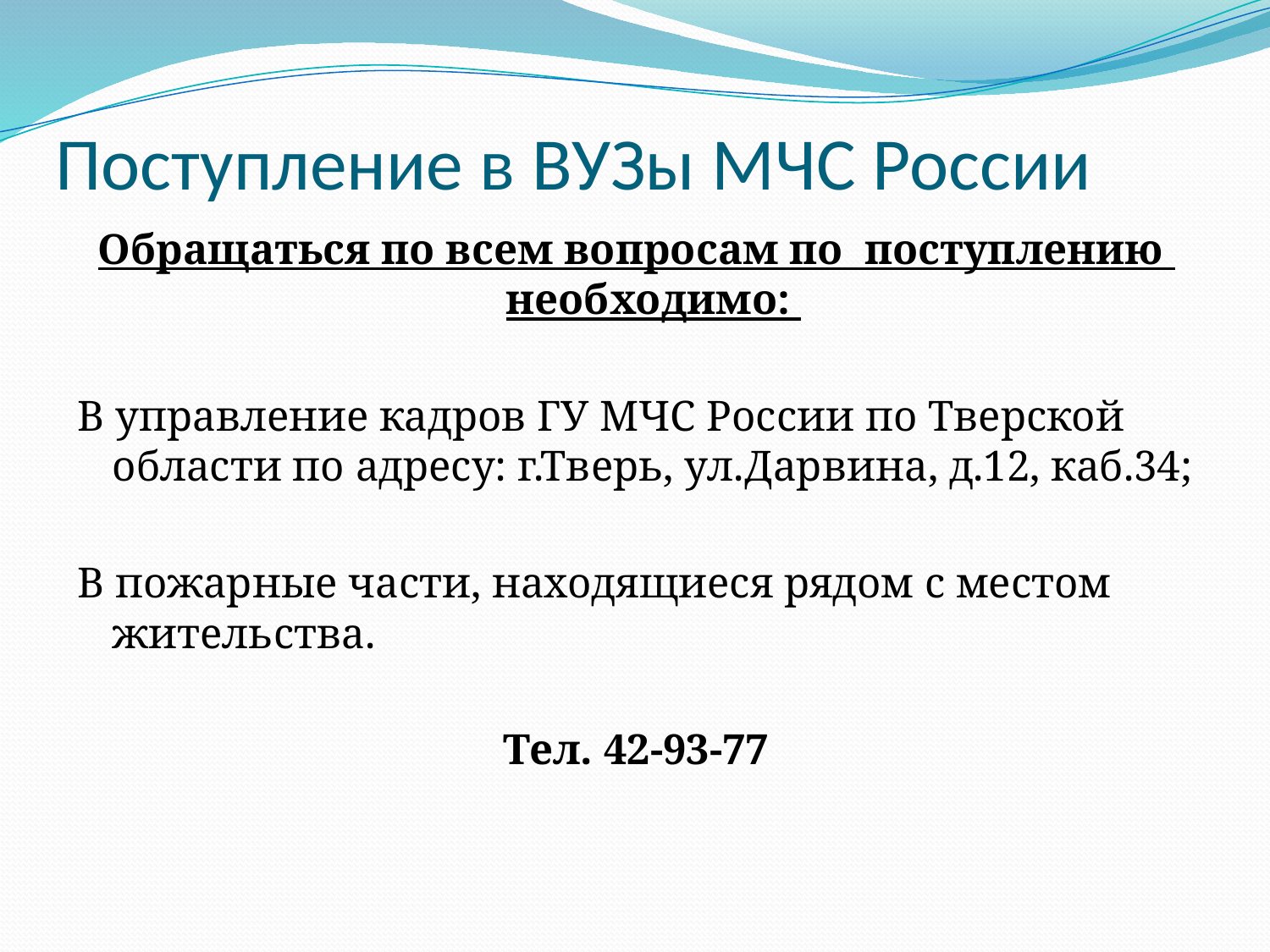

# Поступление в ВУЗы МЧС России
Обращаться по всем вопросам по  поступлению  необходимо:

В управление кадров ГУ МЧС России по Тверской области по адресу: г.Тверь, ул.Дарвина, д.12, каб.34;

В пожарные части, находящиеся рядом с местом жительства.

Тел. 42-93-77